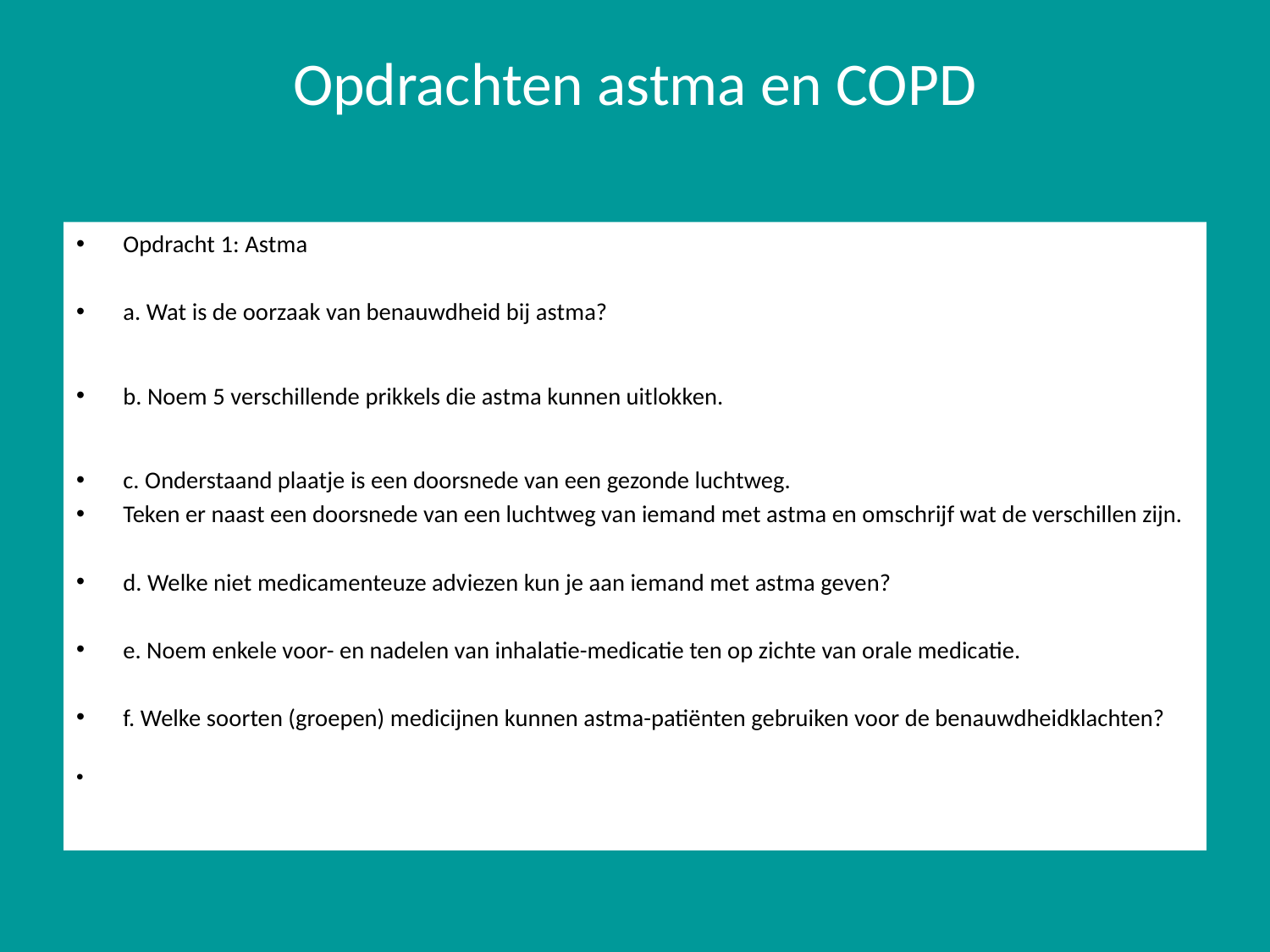

# Opdrachten astma en COPD
Opdracht 1: Astma

a. Wat is de oorzaak van benauwdheid bij astma?

b. Noem 5 verschillende prikkels die astma kunnen uitlokken.

c. Onderstaand plaatje is een doorsnede van een gezonde luchtweg.
Teken er naast een doorsnede van een luchtweg van iemand met astma en omschrijf wat de verschillen zijn.

d. Welke niet medicamenteuze adviezen kun je aan iemand met astma geven?

e. Noem enkele voor- en nadelen van inhalatie-medicatie ten op zichte van orale medicatie.

f. Welke soorten (groepen) medicijnen kunnen astma-patiënten gebruiken voor de benauwdheidklachten?